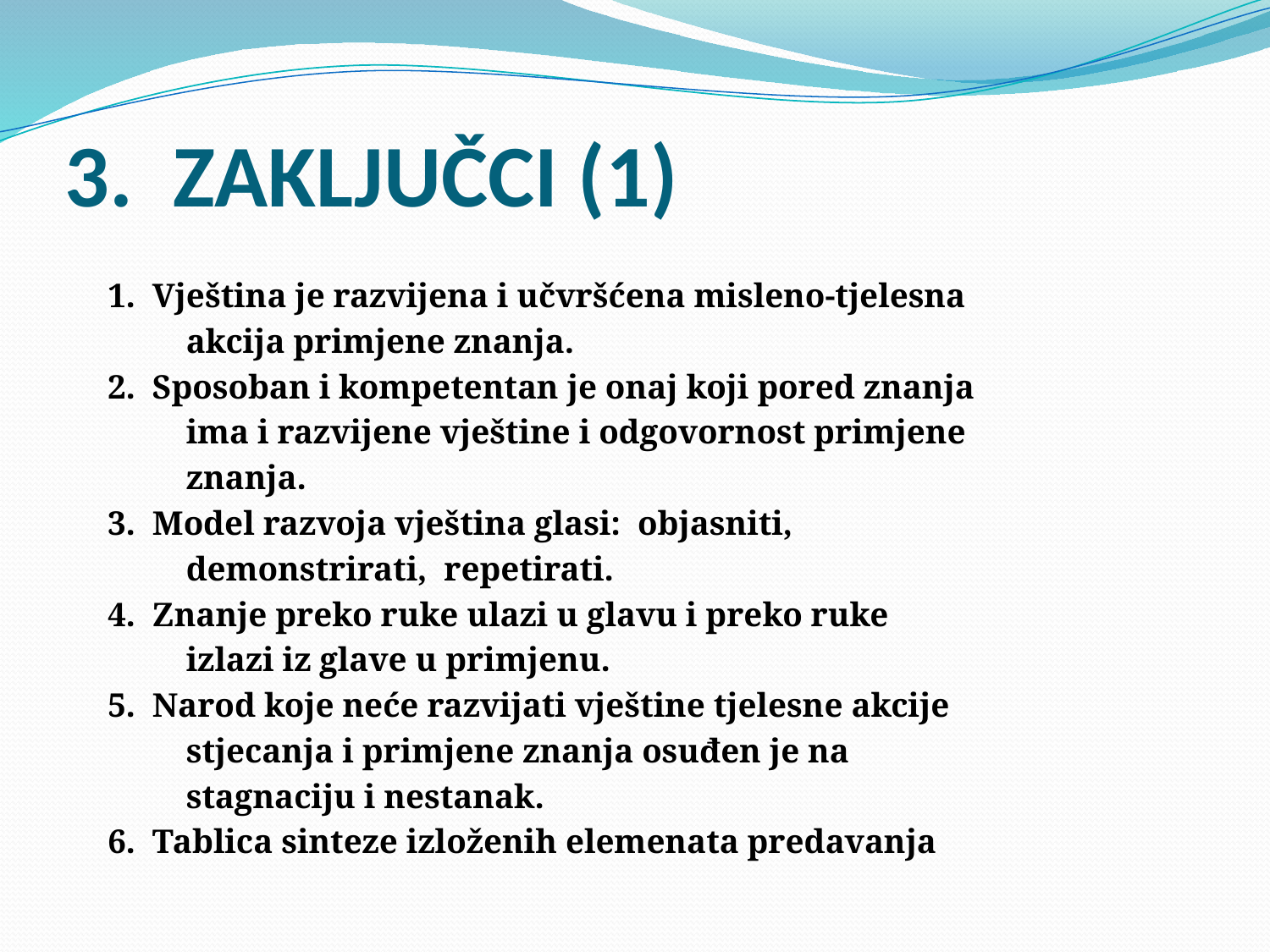

# 3.  ZAKLJUČCI (1)
	1.  Vještina je razvijena i učvršćena misleno-tjelesna
             akcija primjene znanja.
	2.  Sposoban i kompetentan je onaj koji pored znanja
             ima i razvijene vještine i odgovornost primjene
             znanja.
	3.  Model razvoja vještina glasi:  objasniti,
             demonstrirati,  repetirati.
	4.  Znanje preko ruke ulazi u glavu i preko ruke
             izlazi iz glave u primjenu.
	5.  Narod koje neće razvijati vještine tjelesne akcije
             stjecanja i primjene znanja osuđen je na
             stagnaciju i nestanak.
	6.  Tablica sinteze izloženih elemenata predavanja